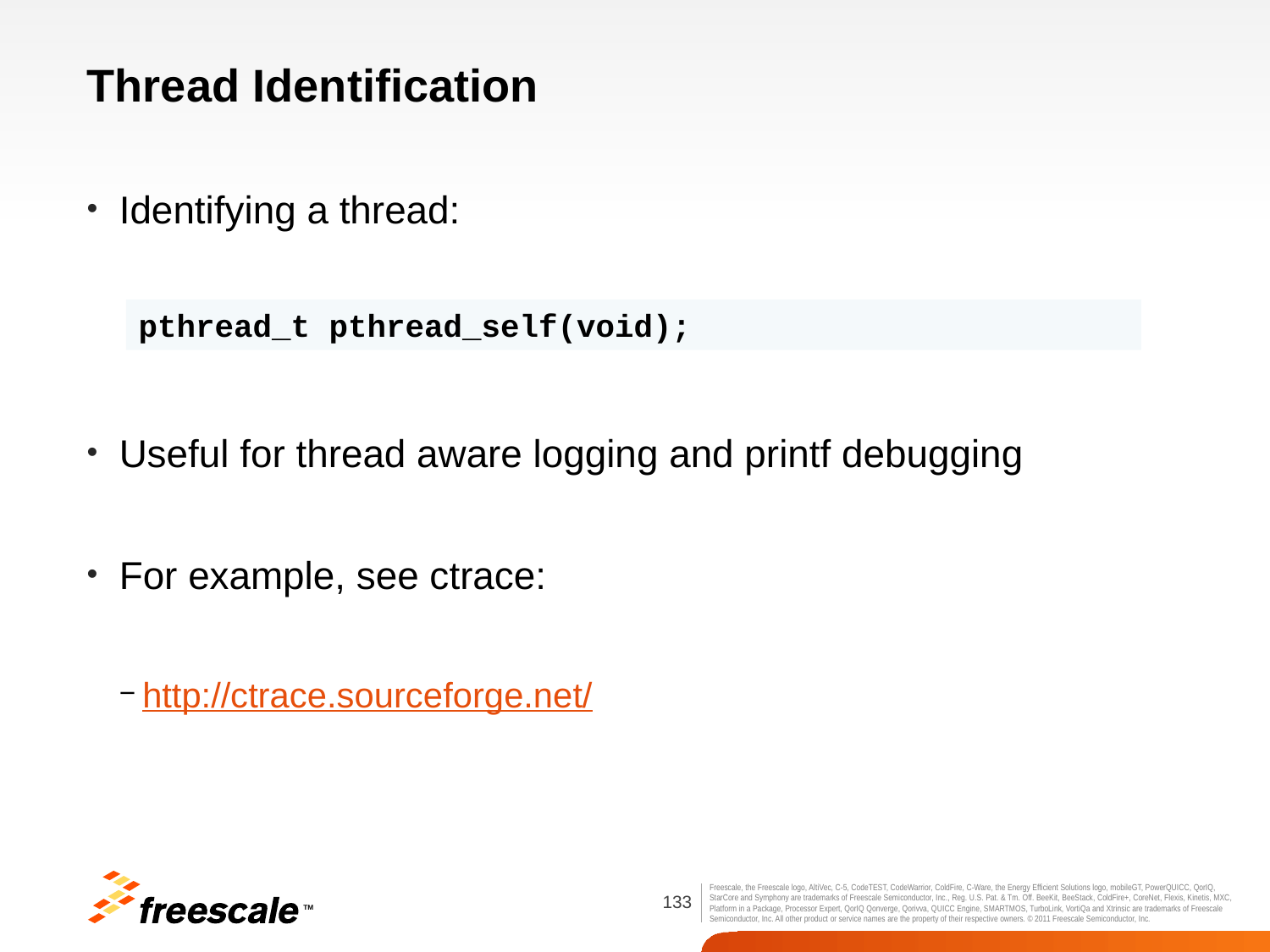

# Thread Identification
Identifying a thread:

Useful for thread aware logging and printf debugging
For example, see ctrace:
http://ctrace.sourceforge.net/
pthread_t pthread_self(void);